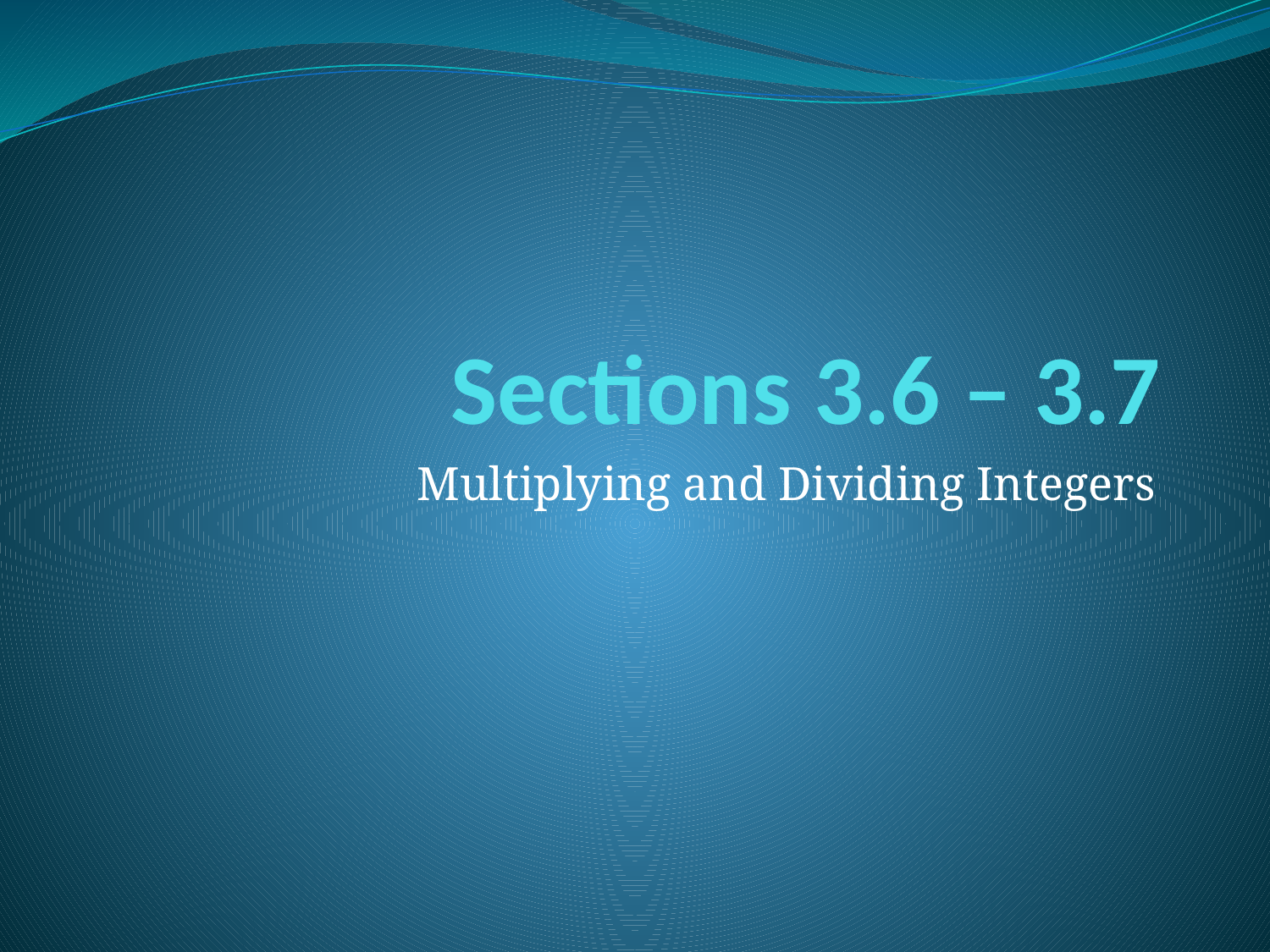

# Sections 3.6 – 3.7
Multiplying and Dividing Integers